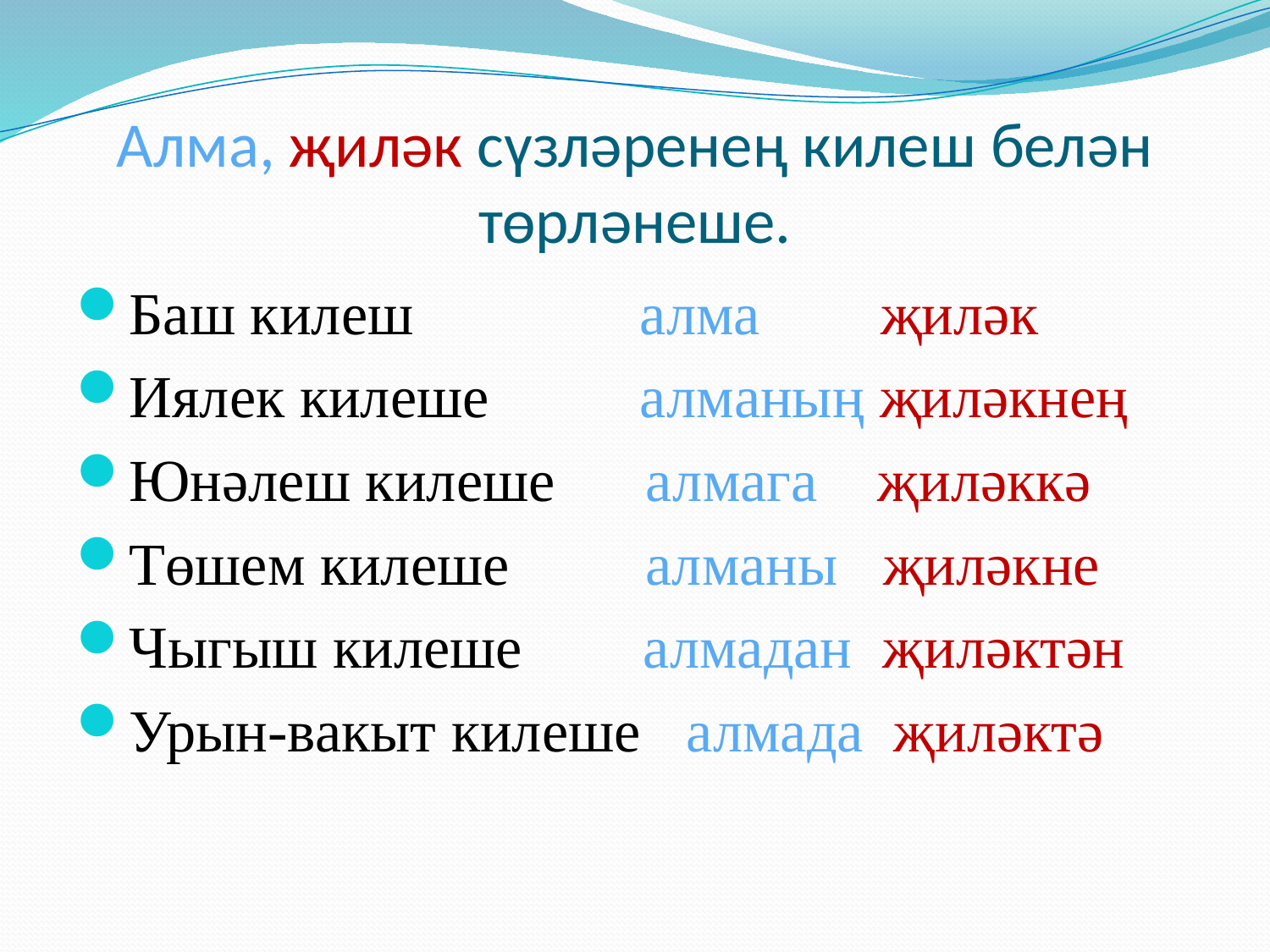

# Алма, җиләк сүзләренең килеш белән төрләнеше.
Баш килеш               алма        җиләк
Иялек килеше          алманың җиләкнең
Юнәлеш килеше      алмага    җиләккә
Төшем килеше         алманы   җиләкне
Чыгыш килеше        алмадан  җиләктән
Урын-вакыт килеше   алмада  җиләктә